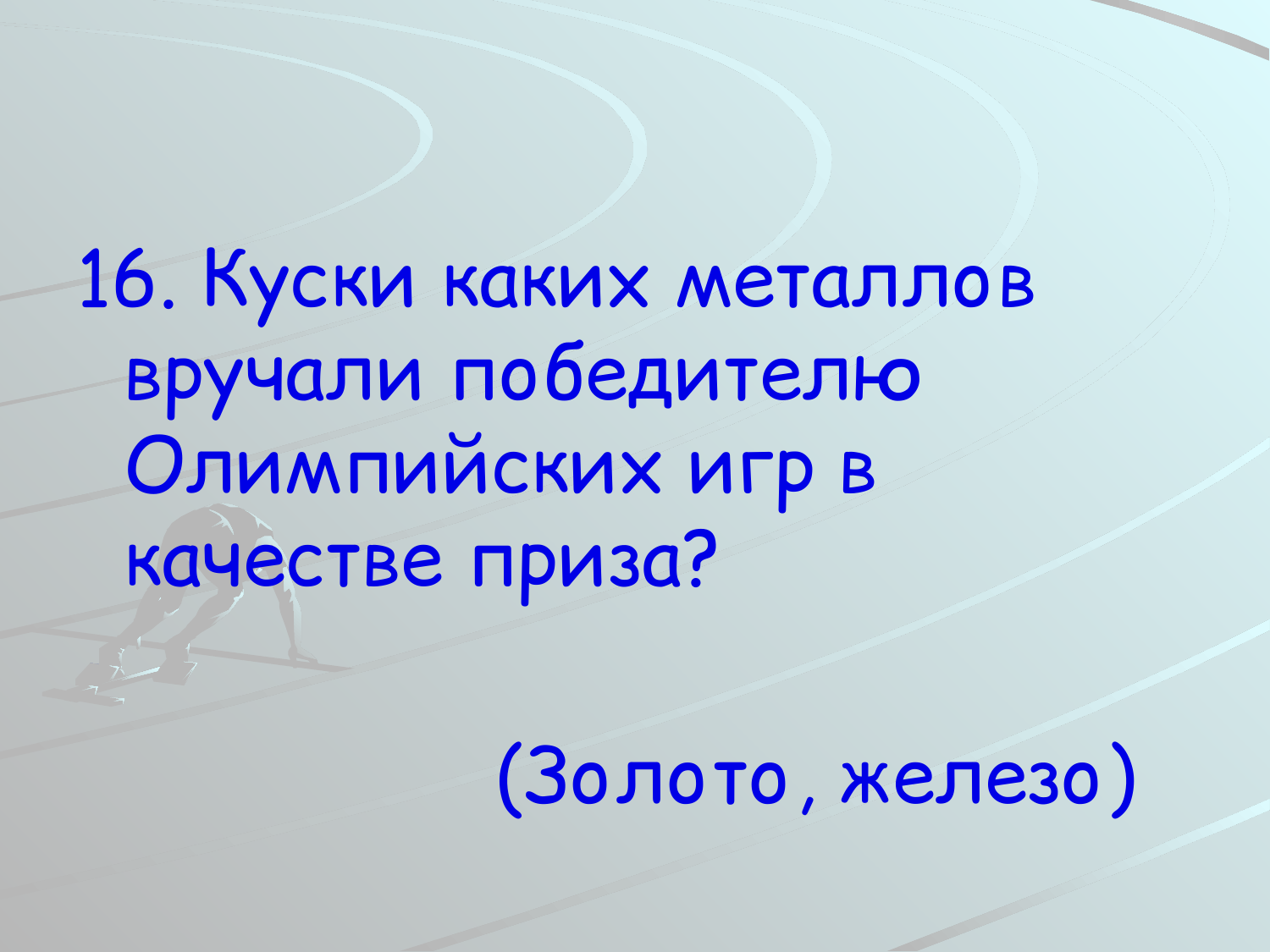

16. Куски каких металлов вручали победителю Олимпийских игр в качестве приза?

                  (Золото, железо)